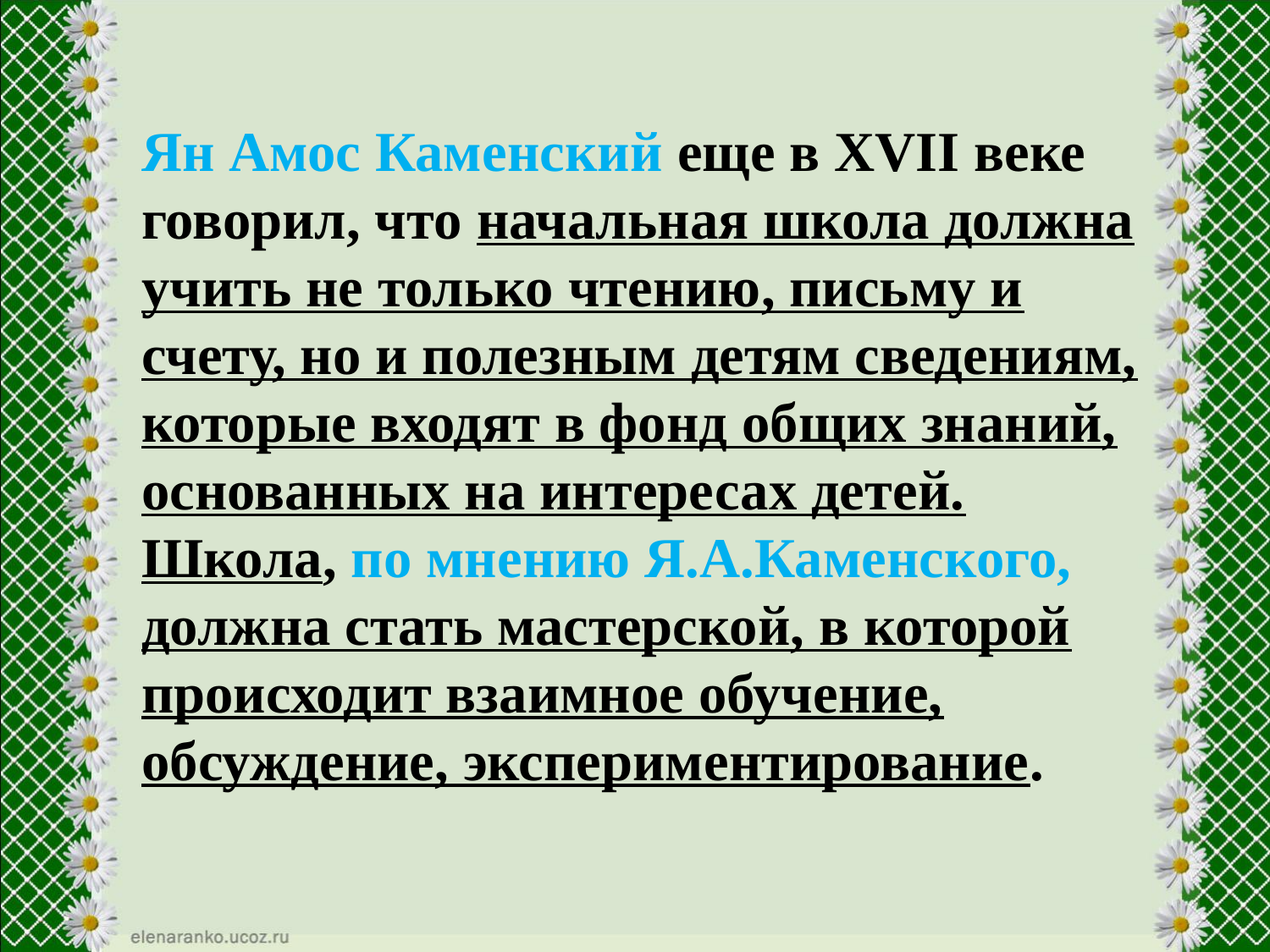

Ян Амос Каменский еще в XVII веке говорил, что начальная школа должна учить не только чтению, письму и счету, но и полезным детям сведениям, которые входят в фонд общих знаний, основанных на интересах детей. Школа, по мнению Я.А.Каменского, должна стать мастерской, в которой происходит взаимное обучение, обсуждение, экспериментирование.